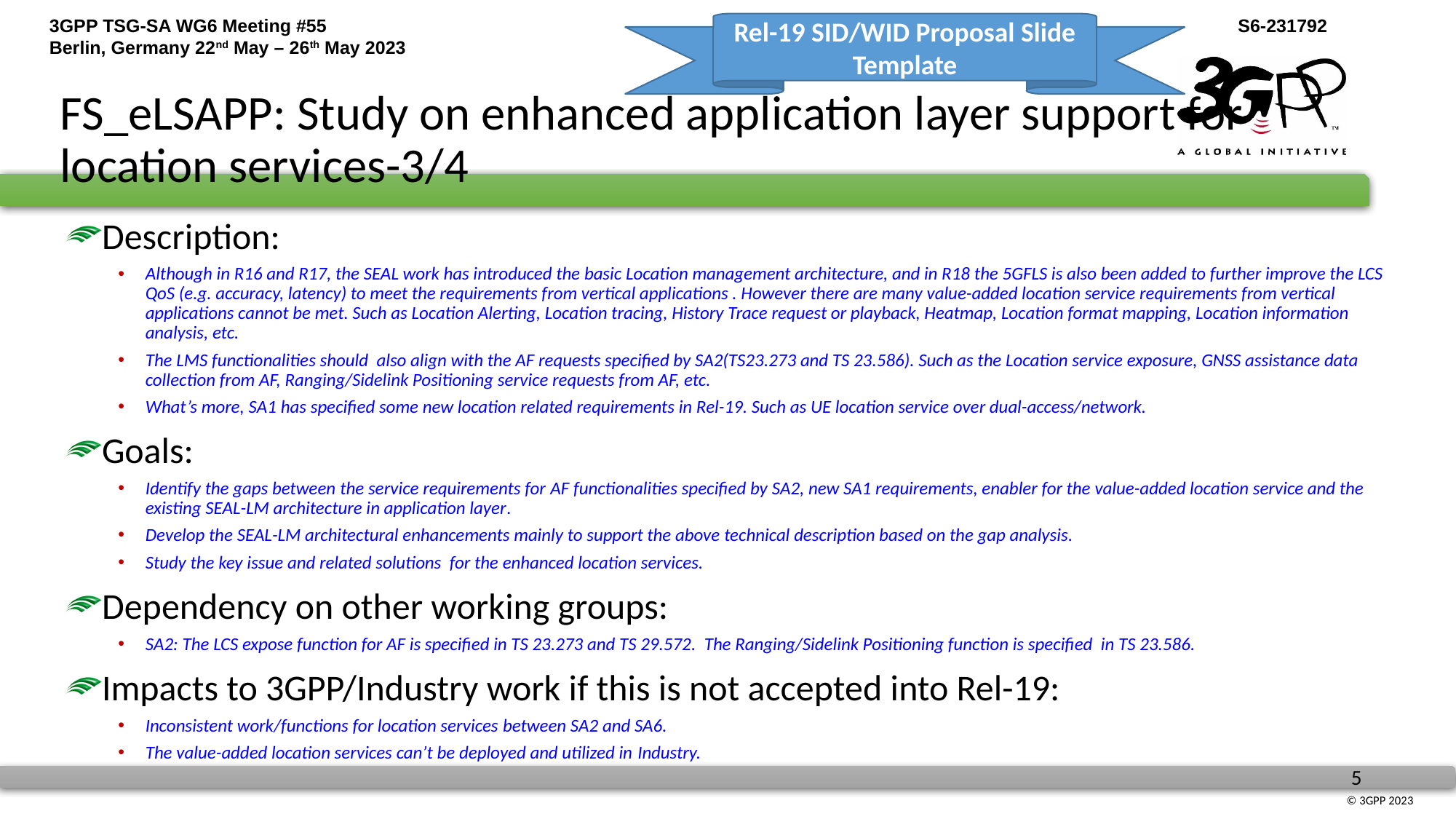

Rel-19 SID/WID Proposal Slide Template
# FS_eLSAPP: Study on enhanced application layer support for location services-3/4
Description:
Although in R16 and R17, the SEAL work has introduced the basic Location management architecture, and in R18 the 5GFLS is also been added to further improve the LCS QoS (e.g. accuracy, latency) to meet the requirements from vertical applications . However there are many value-added location service requirements from vertical applications cannot be met. Such as Location Alerting, Location tracing, History Trace request or playback, Heatmap, Location format mapping, Location information analysis, etc.
The LMS functionalities should  also align with the AF requests specified by SA2(TS23.273 and TS 23.586). Such as the Location service exposure, GNSS assistance data collection from AF, Ranging/Sidelink Positioning service requests from AF, etc.
What’s more, SA1 has specified some new location related requirements in Rel-19. Such as UE location service over dual-access/network.
Goals:
Identify the gaps between the service requirements for AF functionalities specified by SA2, new SA1 requirements, enabler for the value-added location service and the existing SEAL-LM architecture in application layer.
Develop the SEAL-LM architectural enhancements mainly to support the above technical description based on the gap analysis.
Study the key issue and related solutions  for the enhanced location services.
Dependency on other working groups:
SA2: The LCS expose function for AF is specified in TS 23.273 and TS 29.572.  The Ranging/Sidelink Positioning function is specified  in TS 23.586.
Impacts to 3GPP/Industry work if this is not accepted into Rel-19:
Inconsistent work/functions for location services between SA2 and SA6.
The value-added location services can’t be deployed and utilized in Industry.